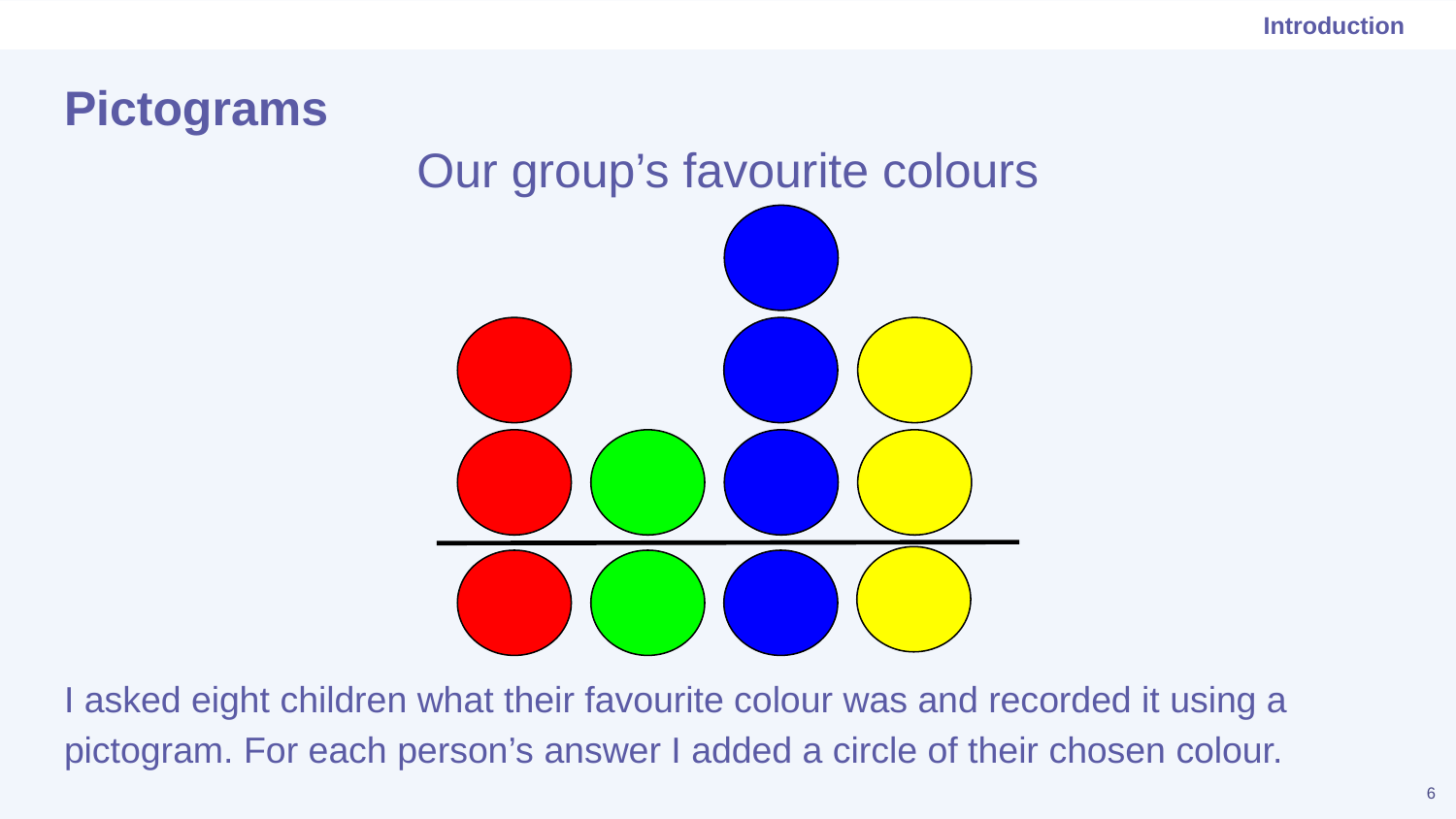

Introduction
# Pictograms
Our group’s favourite colours

I asked eight children what their favourite colour was and recorded it using a pictogram. For each person’s answer I added a circle of their chosen colour.

6